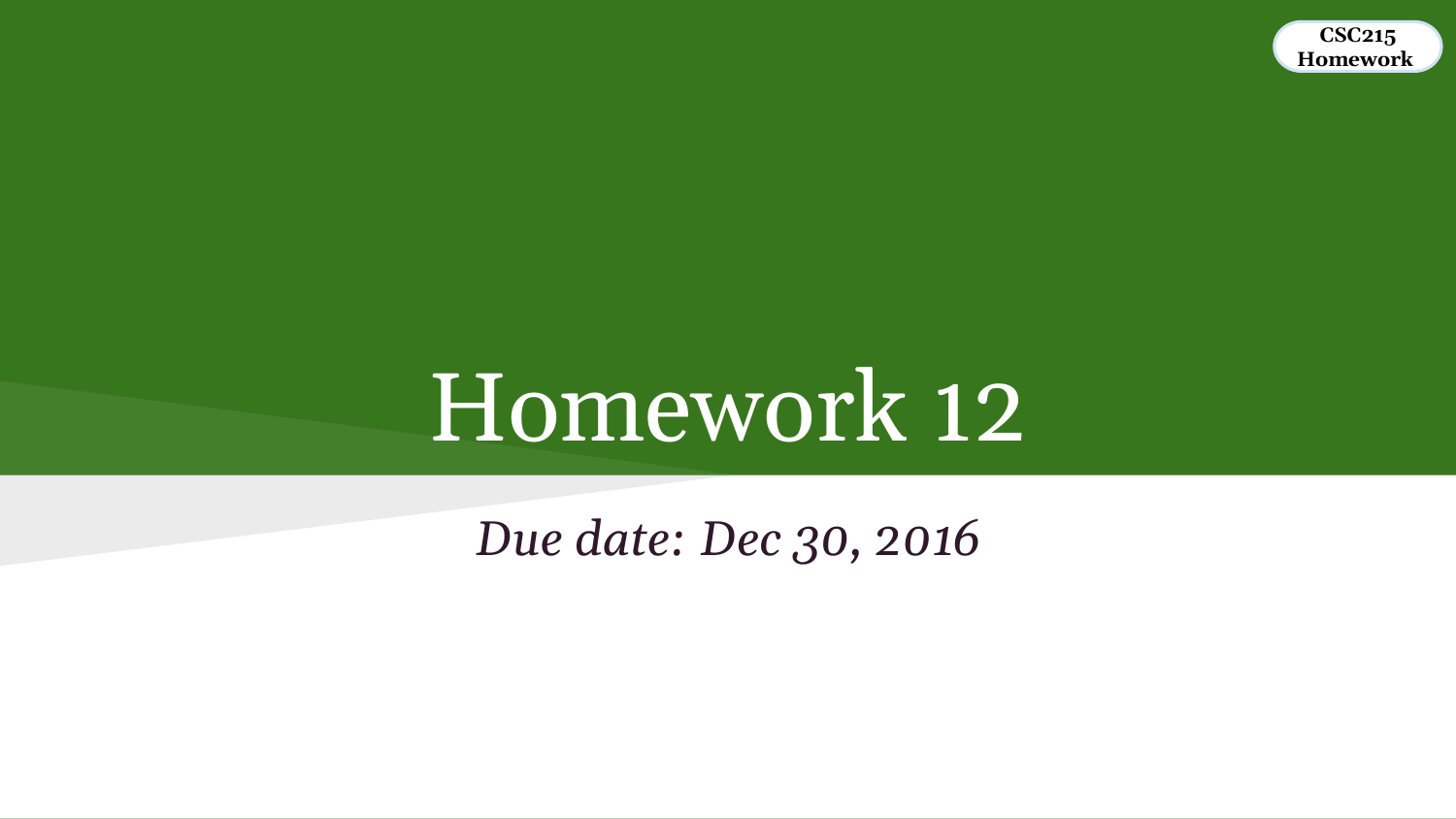

CSC215
Homework
# Homework 12
Due date: Dec 30, 2016